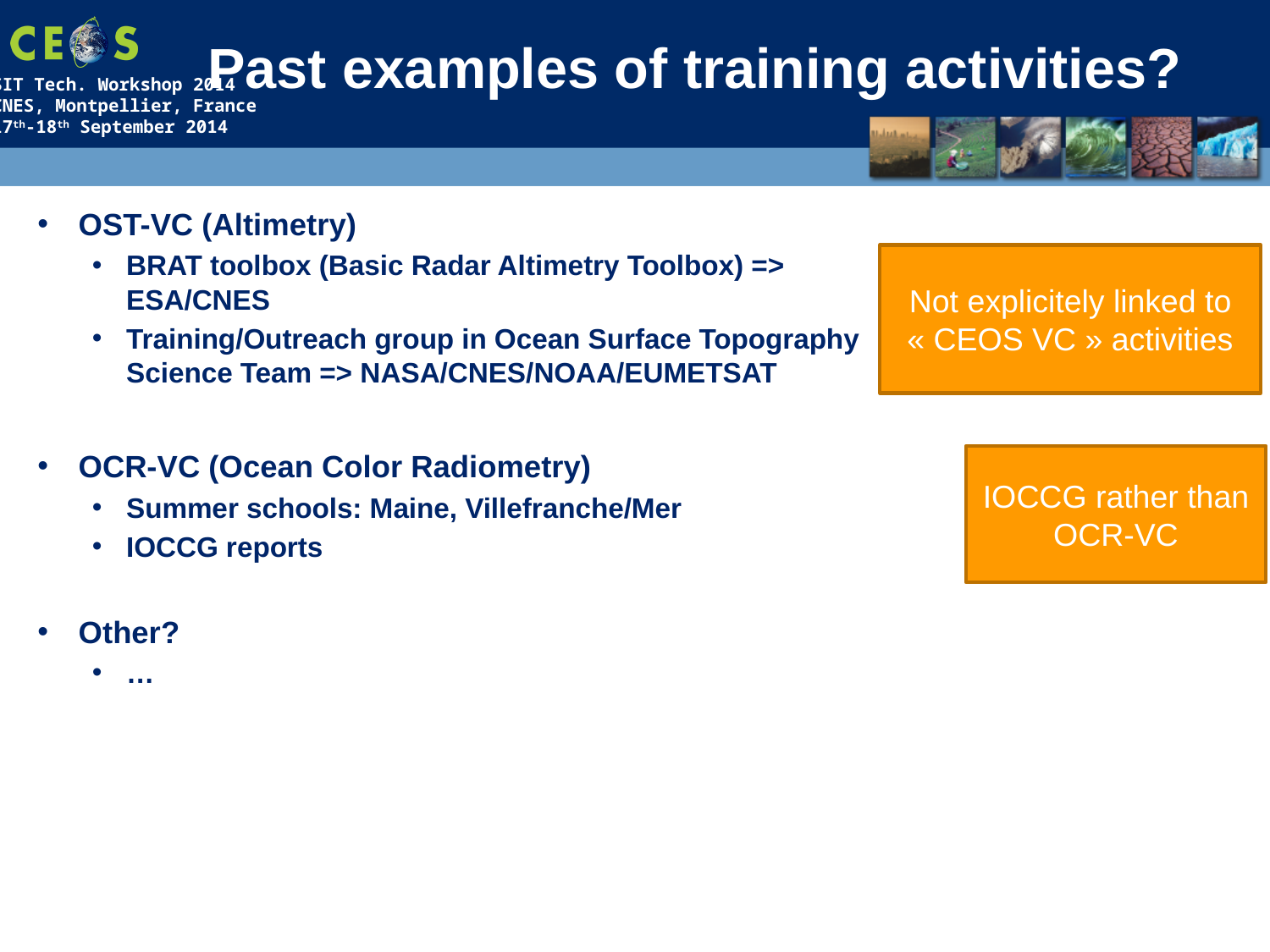

Past examples of training activities?
OST-VC (Altimetry)
BRAT toolbox (Basic Radar Altimetry Toolbox) => ESA/CNES
Training/Outreach group in Ocean Surface Topography Science Team => NASA/CNES/NOAA/EUMETSAT

OCR-VC (Ocean Color Radiometry)
Summer schools: Maine, Villefranche/Mer
IOCCG reports

Other?
…

Not explicitely linked to « CEOS VC » activities
IOCCG rather than OCR-VC